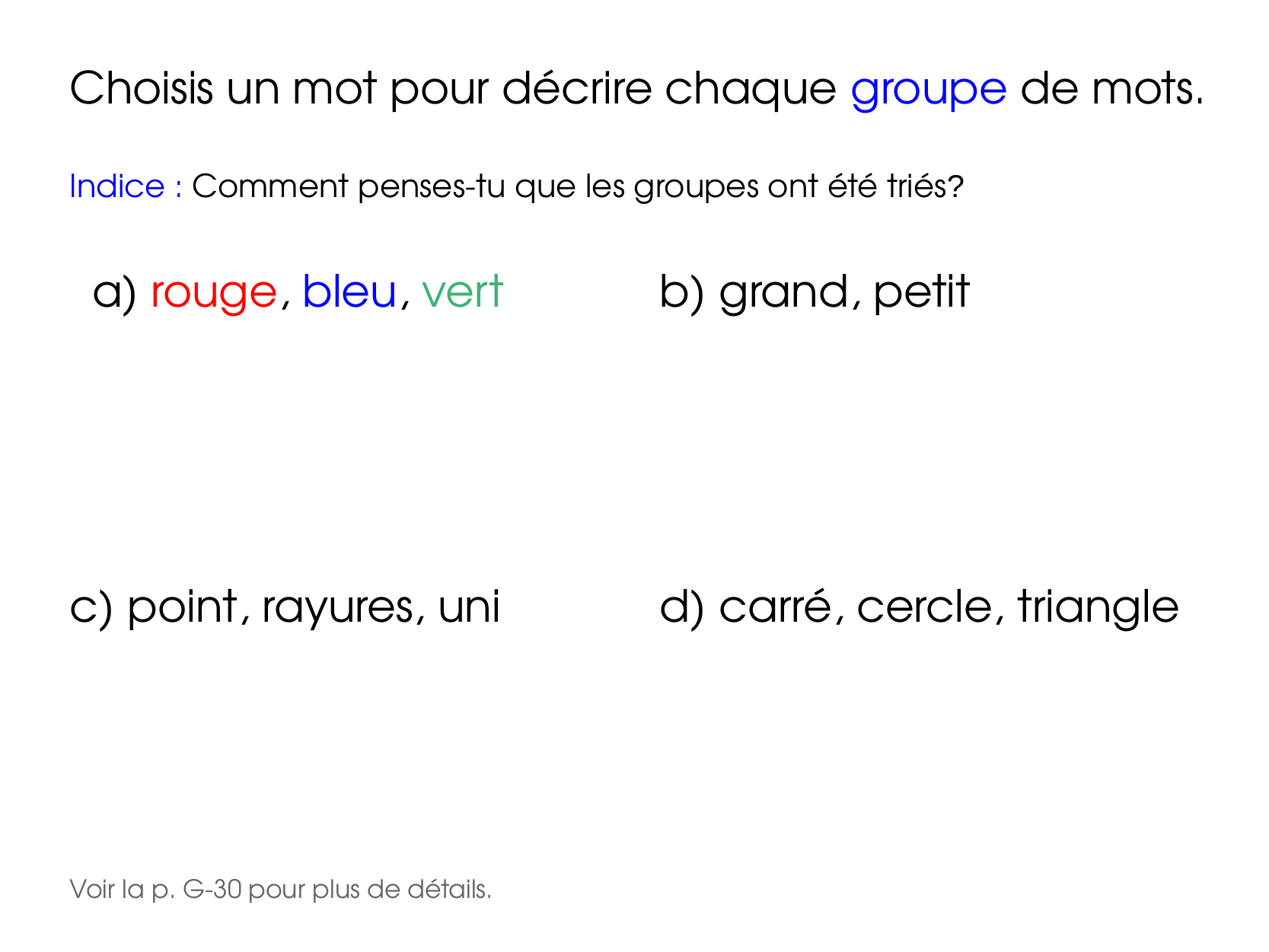

Choisis un mot pour décrire chaque groupe de mots.

Indice : Comment penses-tu que les groupes ont été triés?
a) rouge, bleu, vert
b) grand, petit
c) point, rayures, uni
d) carré, cercle, triangle
Voir la p. G-30 pour plus de détails.